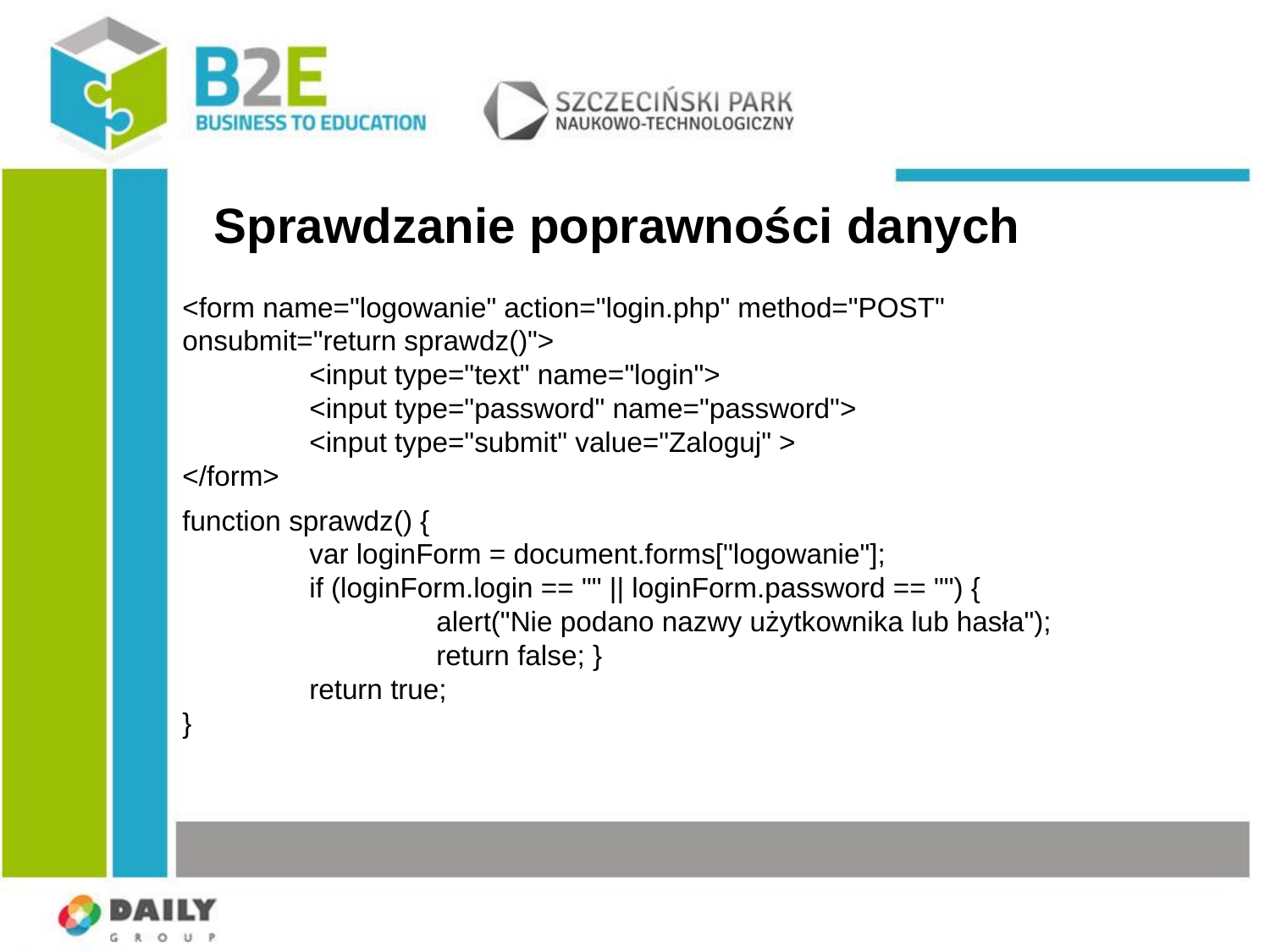

Sprawdzanie poprawności danych
<form name="logowanie" action="login.php" method="POST"
onsubmit="return sprawdz()">
	<input type="text" name="login">
	<input type="password" name="password">
	<input type="submit" value="Zaloguj" >
</form>
function sprawdz() {
	var loginForm = document.forms["logowanie"];
	if (loginForm.login == "" || loginForm.password == "") {
		alert("Nie podano nazwy użytkownika lub hasła");
		return false; }
	return true;
}